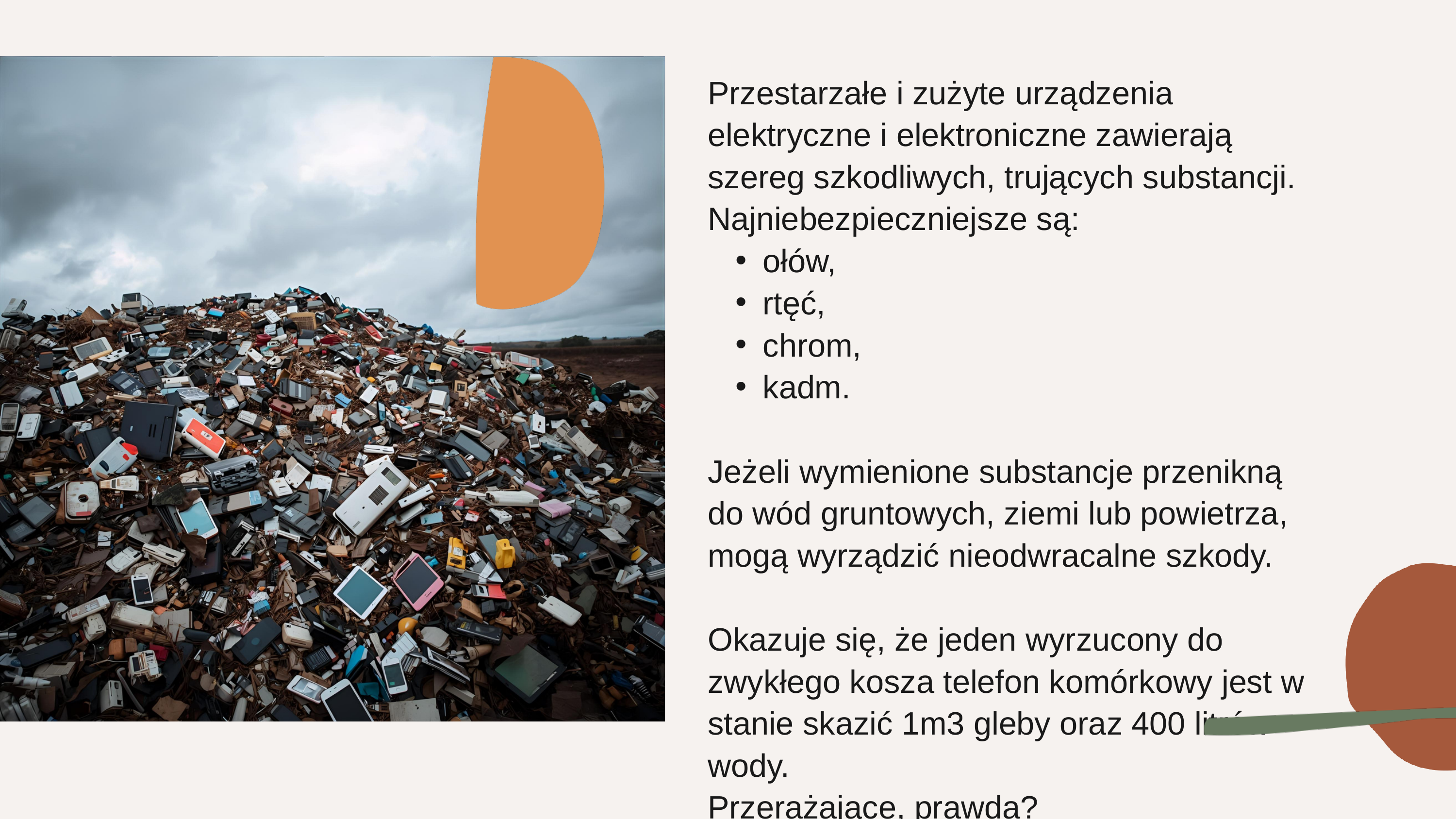

Przestarzałe i zużyte urządzenia elektryczne i elektroniczne zawierają szereg szkodliwych, trujących substancji. Najniebezpieczniejsze są:
ołów,
rtęć,
chrom,
kadm.

Jeżeli wymienione substancje przenikną do wód gruntowych, ziemi lub powietrza, mogą wyrządzić nieodwracalne szkody.

Okazuje się, że jeden wyrzucony do zwykłego kosza telefon komórkowy jest w stanie skazić 1m3 gleby oraz 400 litrów wody.
Przerażające, prawda?